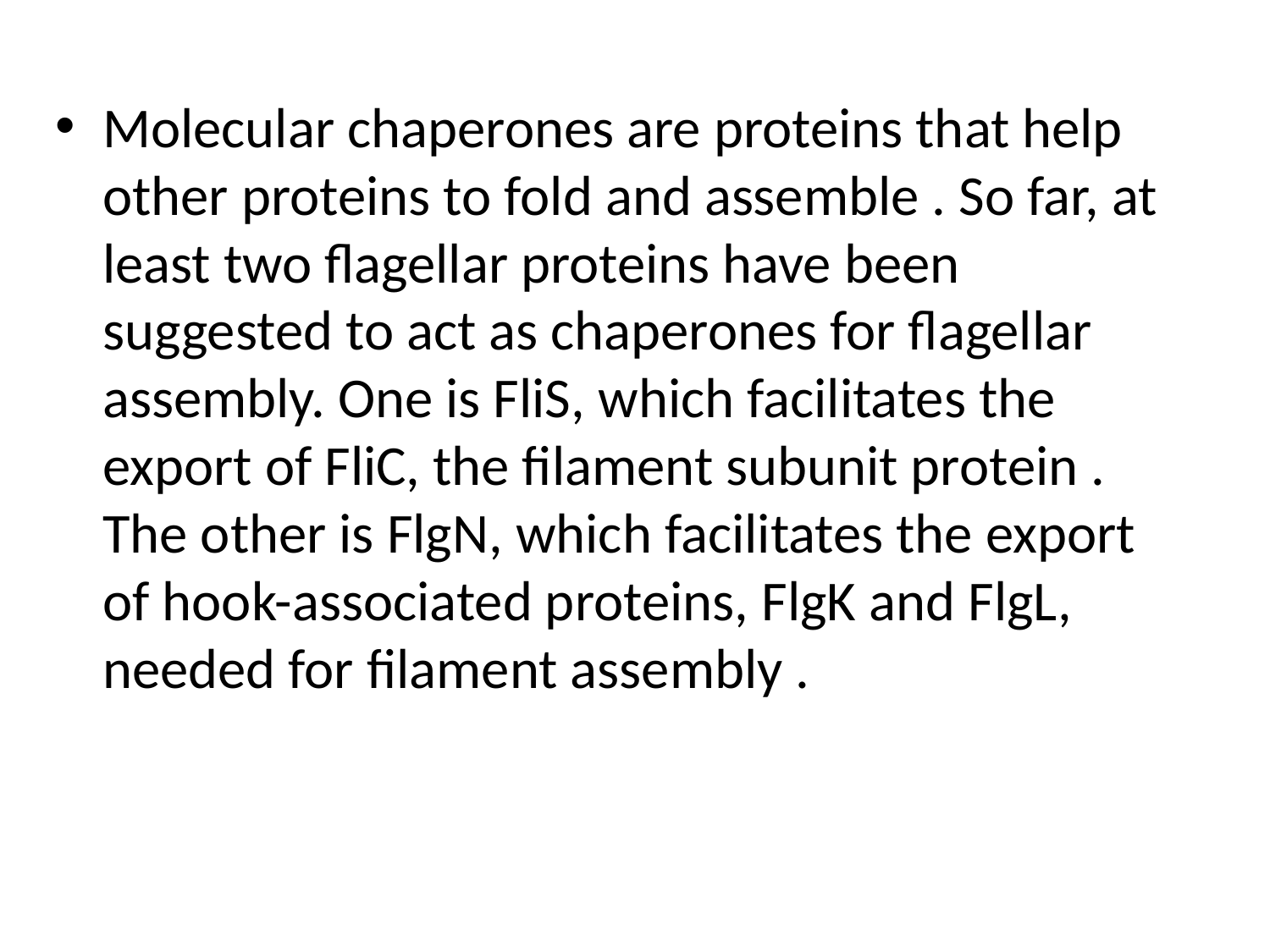

Molecular chaperones are proteins that help other proteins to fold and assemble . So far, at least two flagellar proteins have been suggested to act as chaperones for flagellar assembly. One is FliS, which facilitates the export of FliC, the filament subunit protein . The other is FlgN, which facilitates the export of hook-associated proteins, FlgK and FlgL, needed for filament assembly .